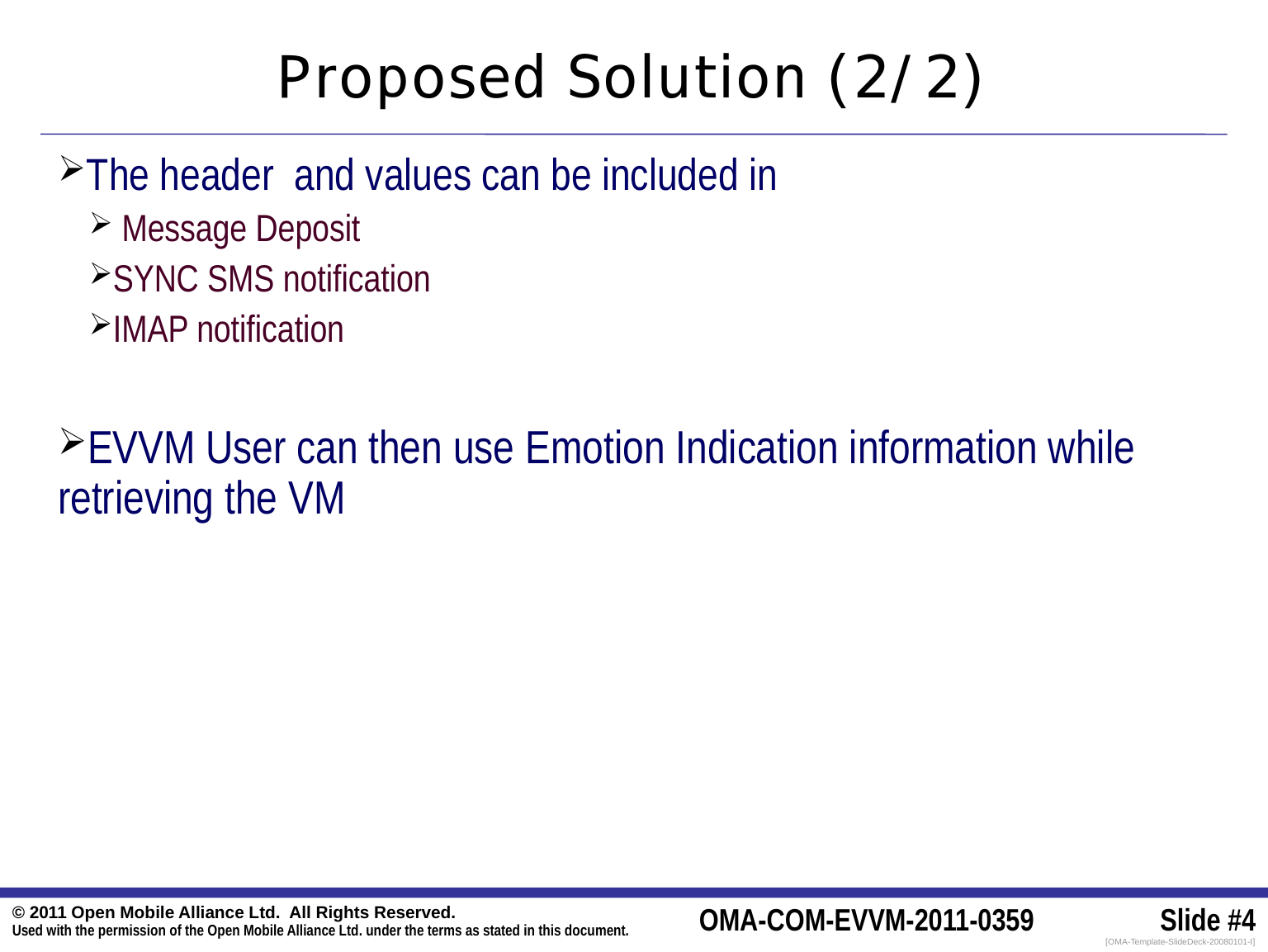

Proposed Solution (2/2)
The header  and values can be included in
 Message Deposit
SYNC SMS notification
IMAP notification

EVVM User can then use Emotion Indication information while retrieving the VM